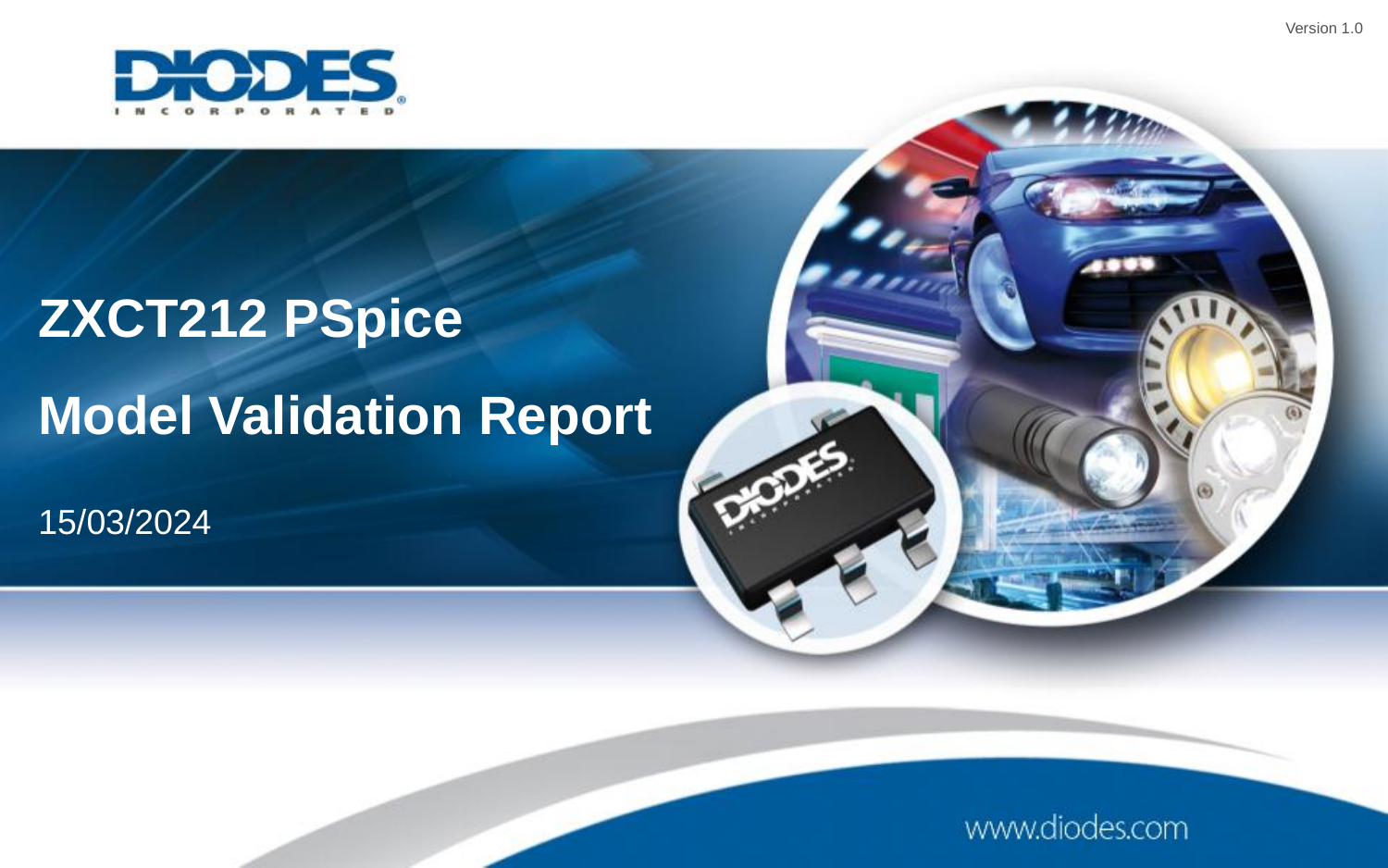

Version 1.0
ZXCT212 PSpice
Model Validation Report
15/03/2024